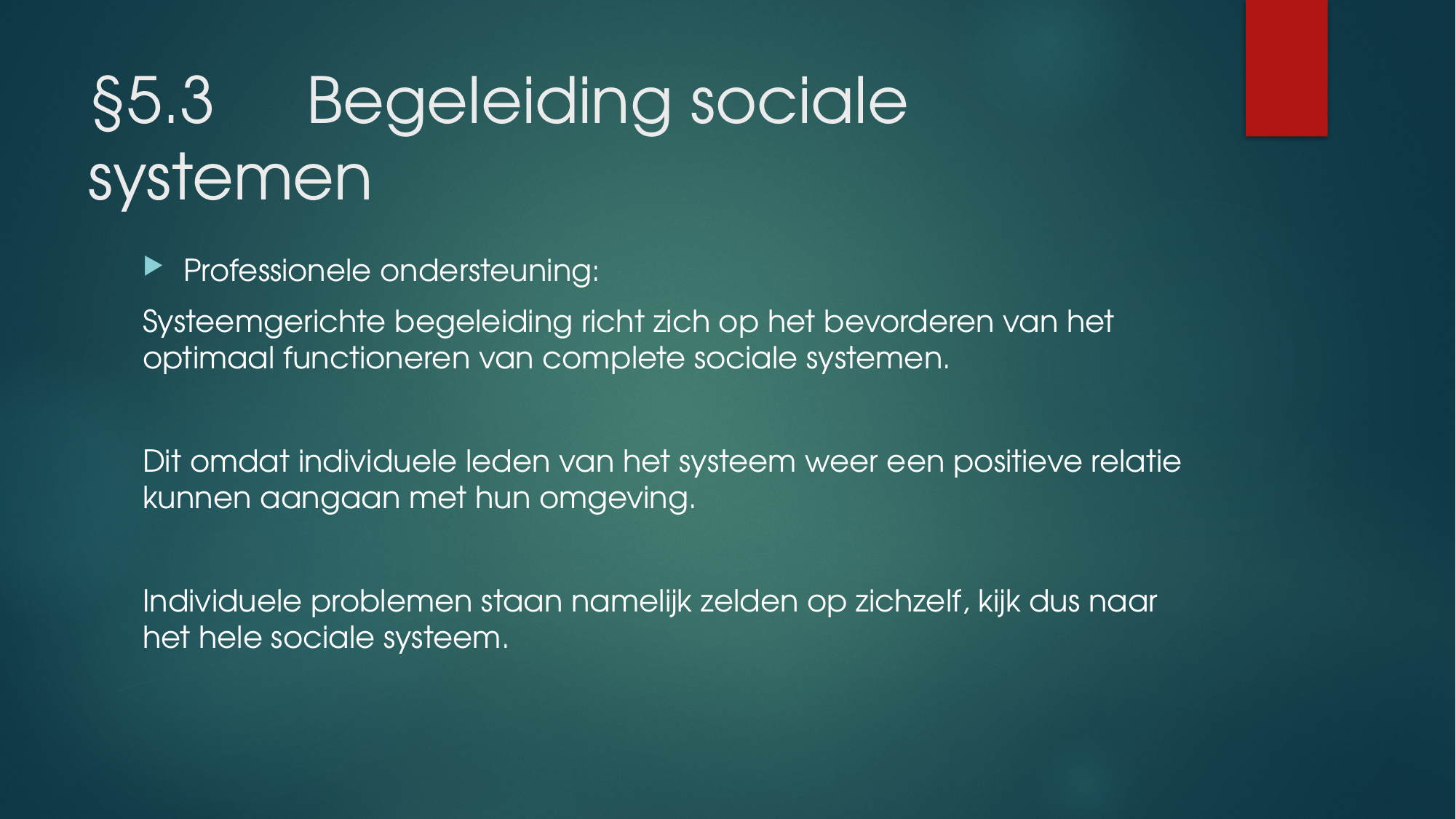

# §5.3 	Begeleiding sociale systemen
Professionele ondersteuning:
Systeemgerichte begeleiding richt zich op het bevorderen van het optimaal functioneren van complete sociale systemen.

Dit omdat individuele leden van het systeem weer een positieve relatie kunnen aangaan met hun omgeving.

Individuele problemen staan namelijk zelden op zichzelf, kijk dus naar het hele sociale systeem.